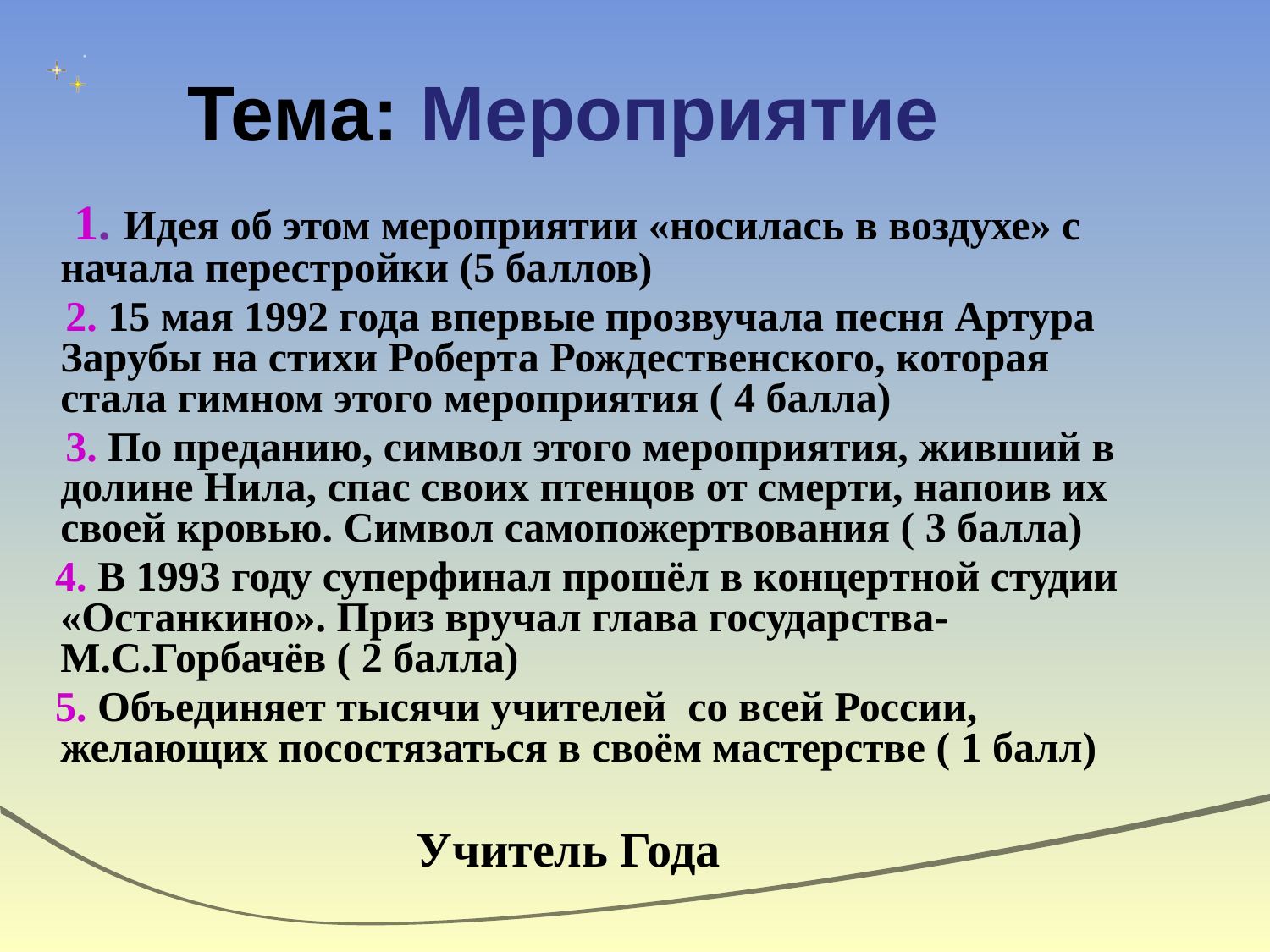

Тема: Мероприятие

	 1. Идея об этом мероприятии «носилась в воздухе» с начала перестройки (5 баллов)
     2. 15 мая 1992 года впервые прозвучала песня Артура Зарубы на стихи Роберта Рождественского, которая стала гимном этого мероприятия ( 4 балла)
     3. По преданию, символ этого мероприятия, живший в долине Нила, спас своих птенцов от смерти, напоив их своей кровью. Символ самопожертвования ( 3 балла)
    4. В 1993 году суперфинал прошёл в концертной студии «Останкино». Приз вручал глава государства-М.С.Горбачёв ( 2 балла)
    5. Объединяет тысячи учителей  со всей России, желающих посостязаться в своём мастерстве ( 1 балл)

	                             Учитель Года